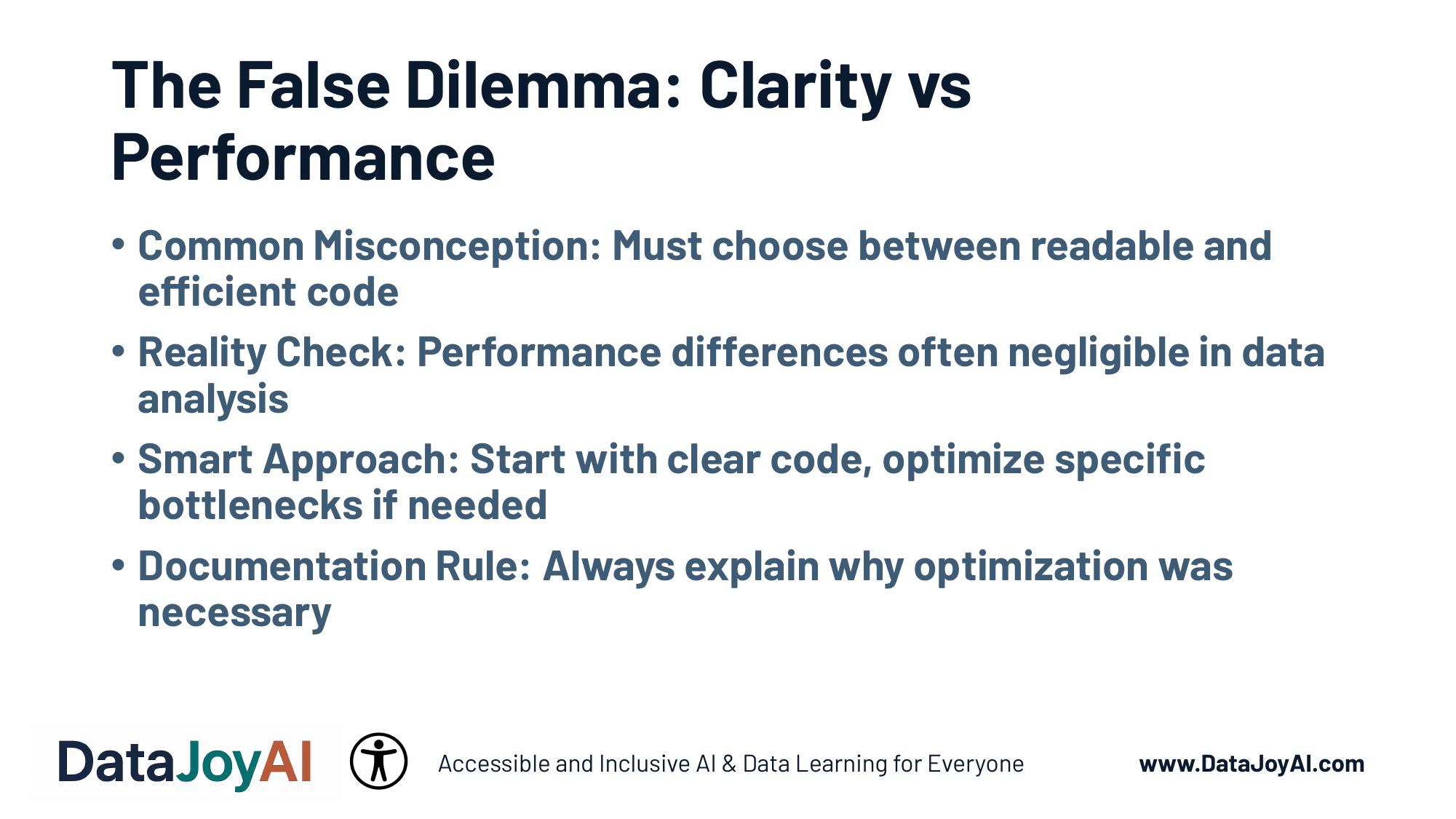

# The False Dilemma: Clarity vs Performance
Common Misconception: Must choose between readable and efficient code
Reality Check: Performance differences often negligible in data analysis
Smart Approach: Start with clear code, optimize specific bottlenecks if needed
Documentation Rule: Always explain why optimization was necessary